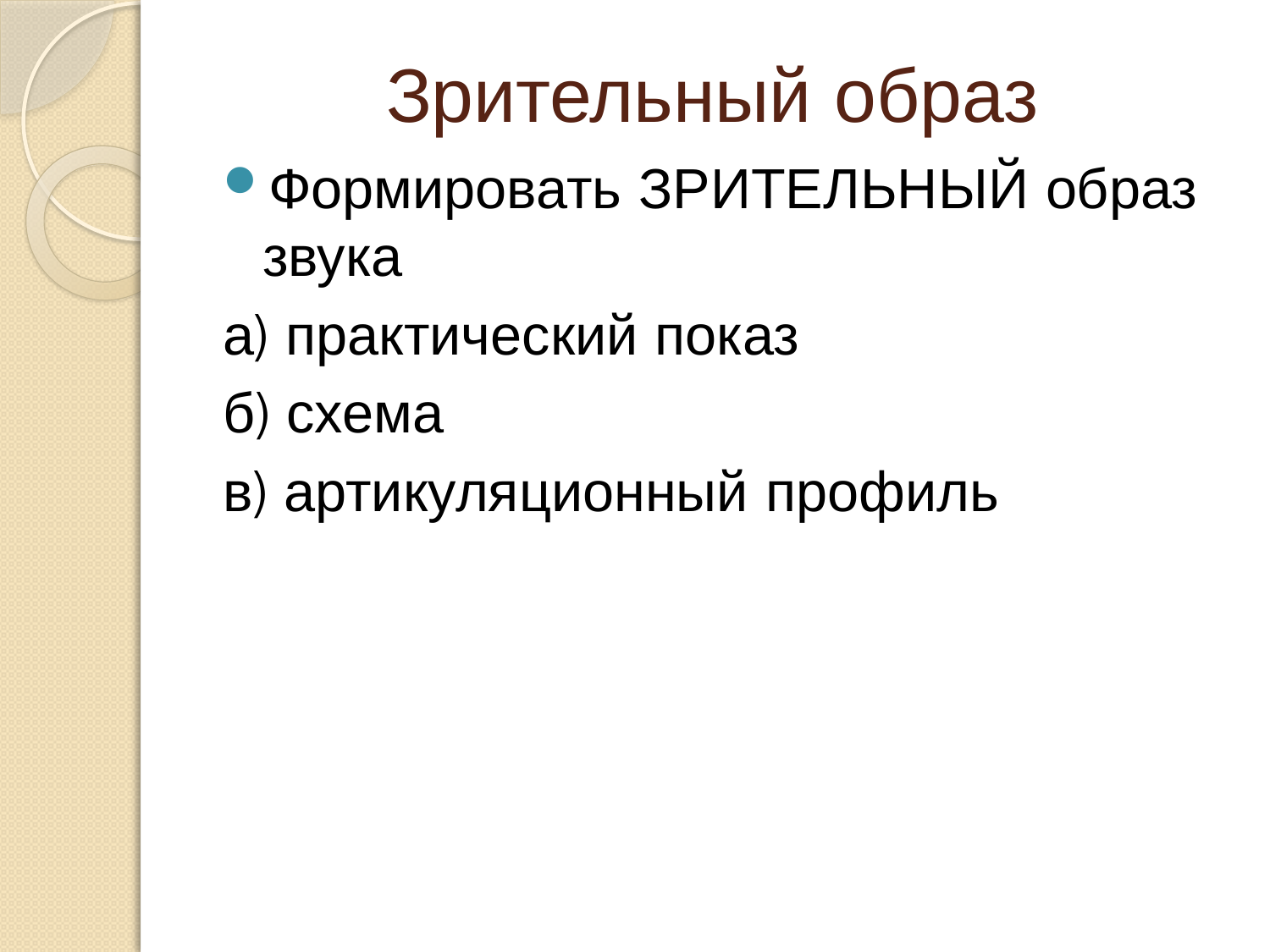

# Зрительный образ
Формировать ЗРИТЕЛЬНЫЙ образ звука
а) практический показ
б) схема
в) артикуляционный профиль